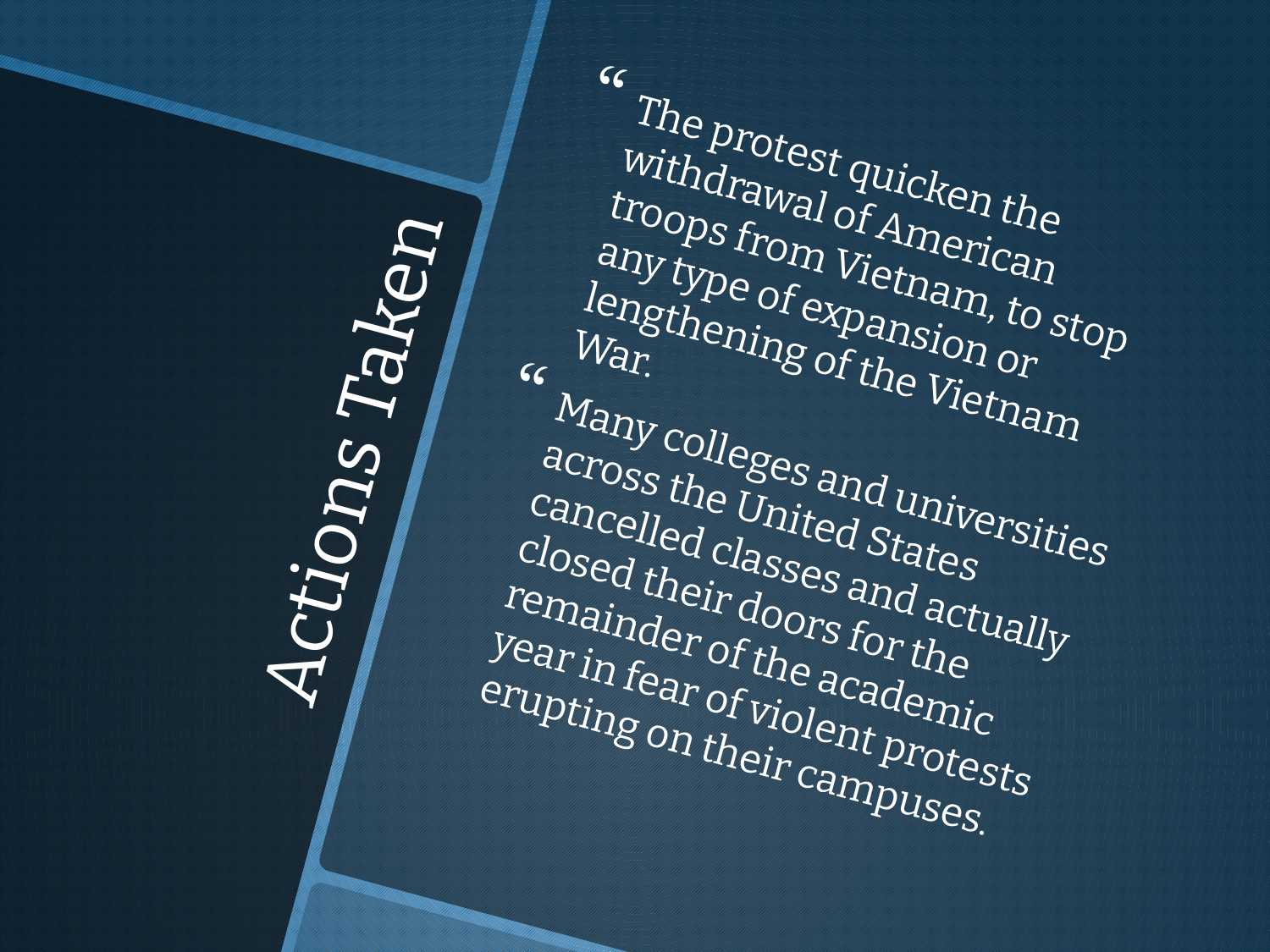

The protest quicken the withdrawal of American troops from Vietnam, to stop any type of expansion or lengthening of the Vietnam War.
Many colleges and universities across the United States cancelled classes and actually closed their doors for the remainder of the academic year in fear of violent protests erupting on their campuses.

# Actions Taken